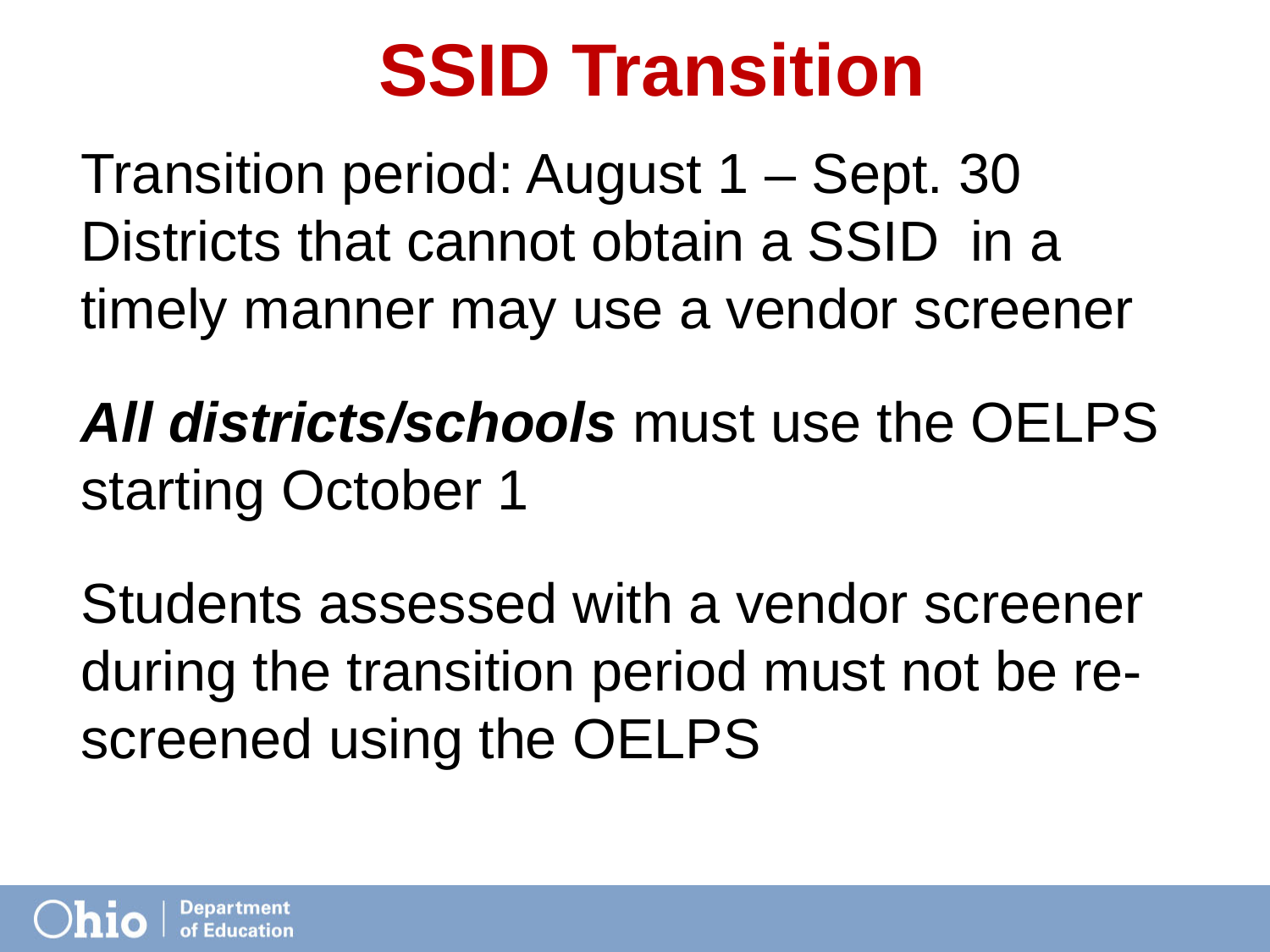

# SSID Transition
Transition period: August 1 – Sept. 30 Districts that cannot obtain a SSID  in a timely manner may use a vendor screener

All districts/schools must use the OELPS starting October 1

Students assessed with a vendor screener during the transition period must not be re-screened using the OELPS